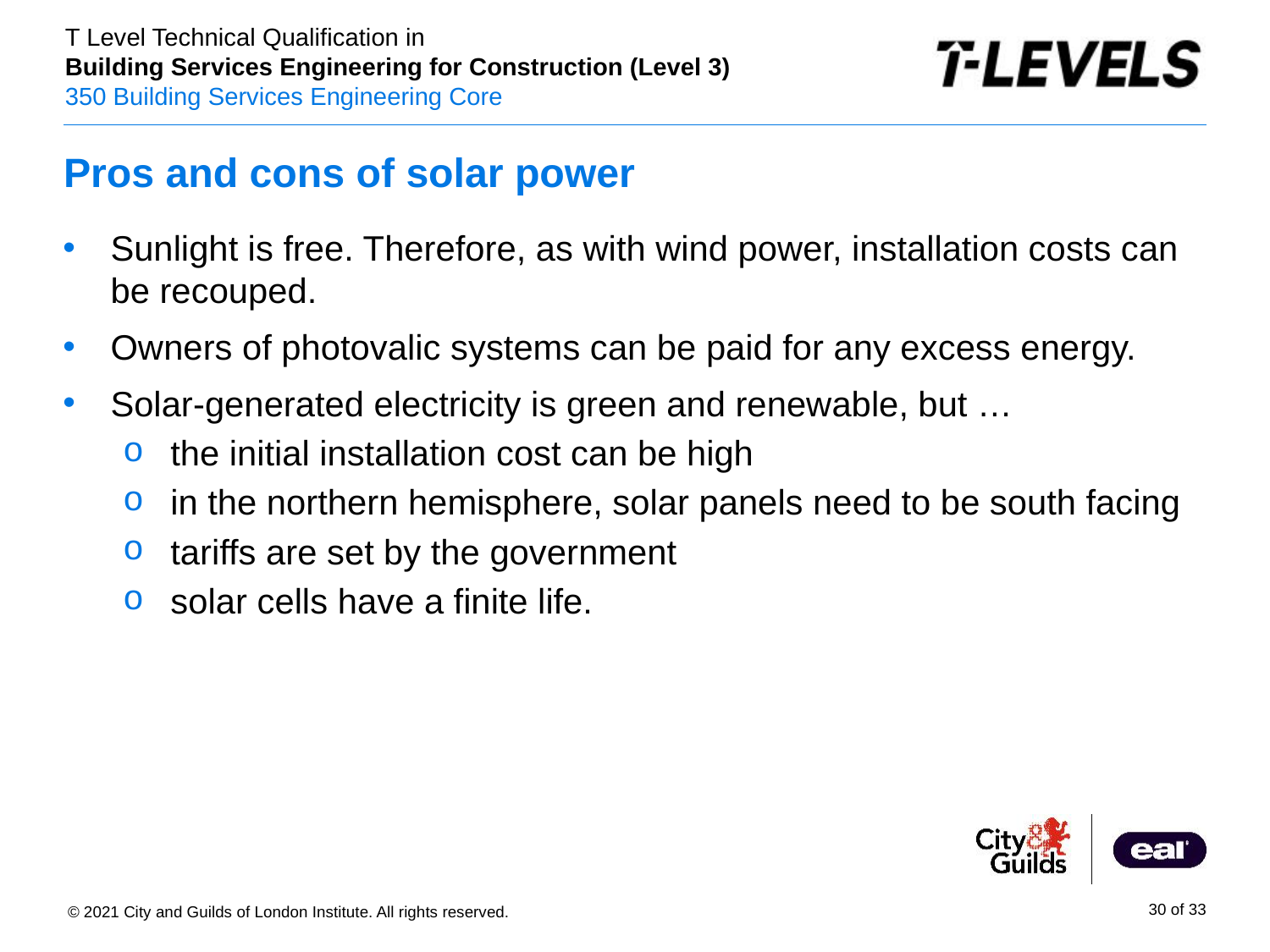

# Pros and cons of solar power
Sunlight is free. Therefore, as with wind power, installation costs can be recouped.
Owners of photovalic systems can be paid for any excess energy.
Solar-generated electricity is green and renewable, but …
the initial installation cost can be high
in the northern hemisphere, solar panels need to be south facing
tariffs are set by the government
solar cells have a finite life.